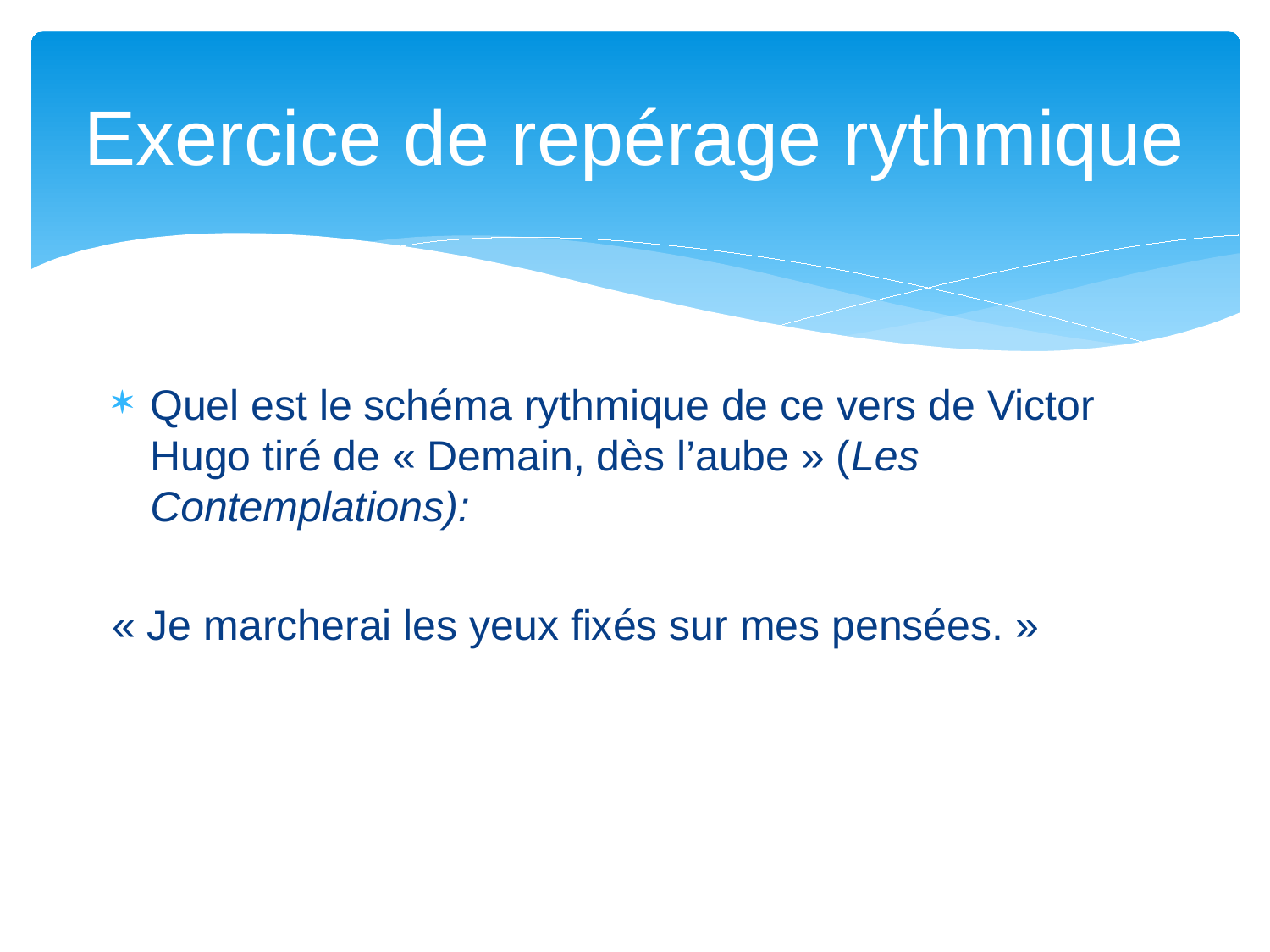

# Exercice de repérage rythmique
Quel est le schéma rythmique de ce vers de Victor Hugo tiré de « Demain, dès l’aube » (Les Contemplations):

« Je marcherai les yeux fixés sur mes pensées. »